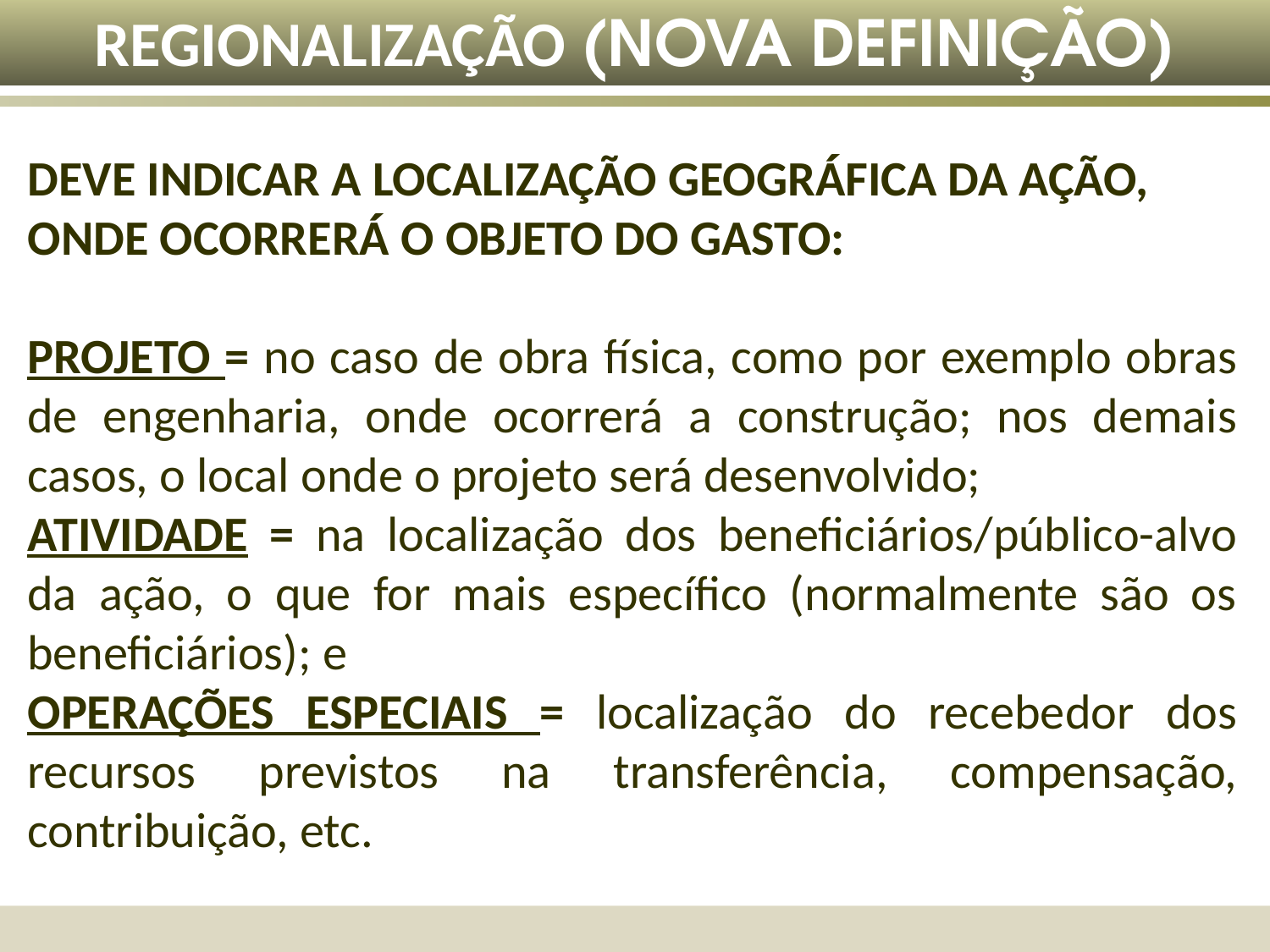

REGIONALIZAÇÃO (NOVA DEFINIÇÃO)

DEVE INDICAR A LOCALIZAÇÃO GEOGRÁFICA DA AÇÃO,  ONDE OCORRERÁ O OBJETO DO GASTO:

PROJETO = no caso de obra física, como por exemplo obras de engenharia, onde ocorrerá a construção; nos demais casos, o local onde o projeto será desenvolvido;
ATIVIDADE = na localização dos beneficiários/público-alvo da ação, o que for mais específico (normalmente são os beneficiários); e
OPERAÇÕES ESPECIAIS = localização do recebedor dos recursos previstos na transferência, compensação, contribuição, etc.